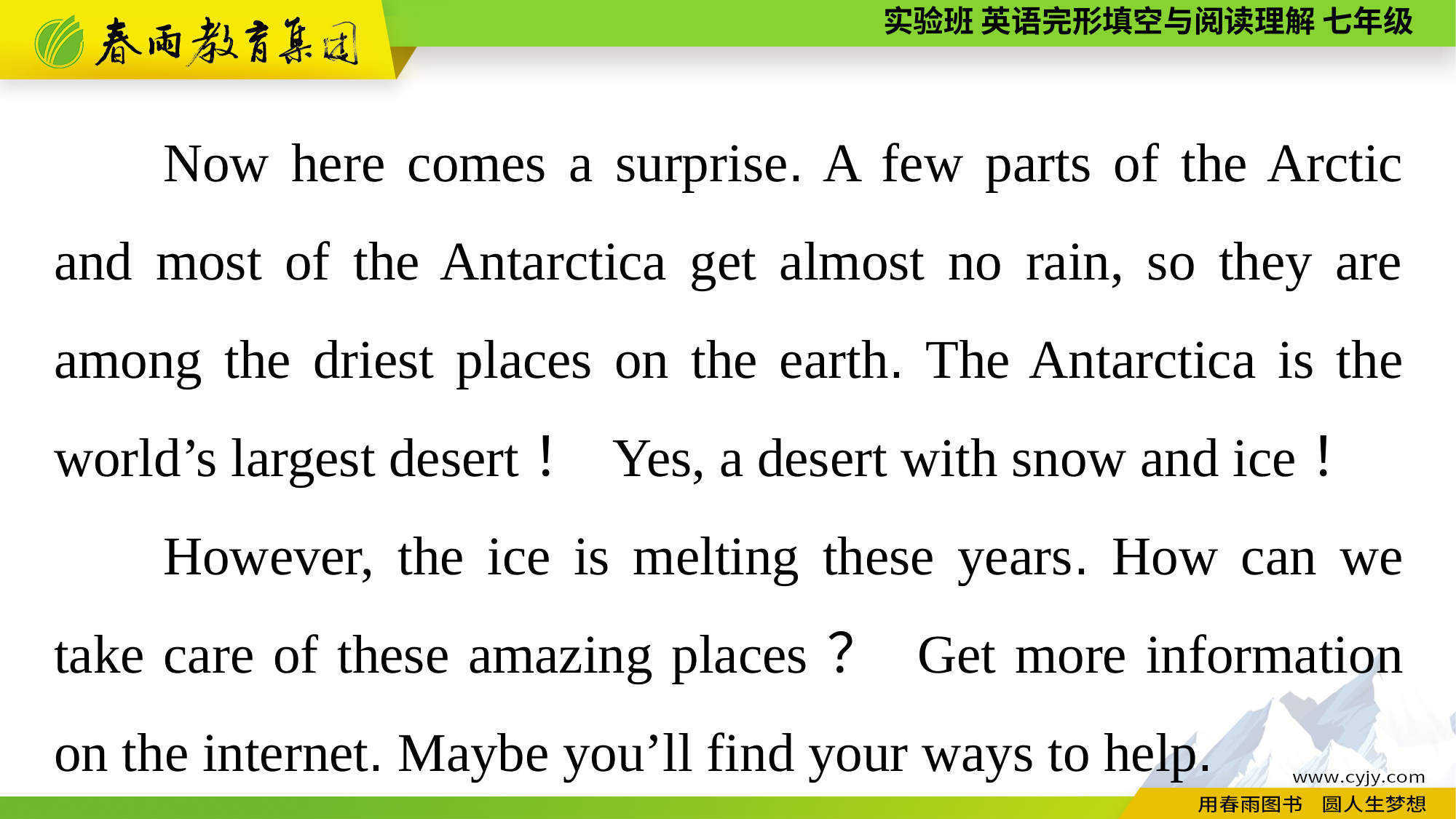

Now here comes a surprise. A few parts of the Arctic and most of the Antarctica get almost no rain, so they are among the driest places on the earth. The Antarctica is the world’s largest desert！ Yes, a desert with snow and ice！
However, the ice is melting these years. How can we take care of these amazing places？ Get more information on the internet. Maybe you’ll find your ways to help.